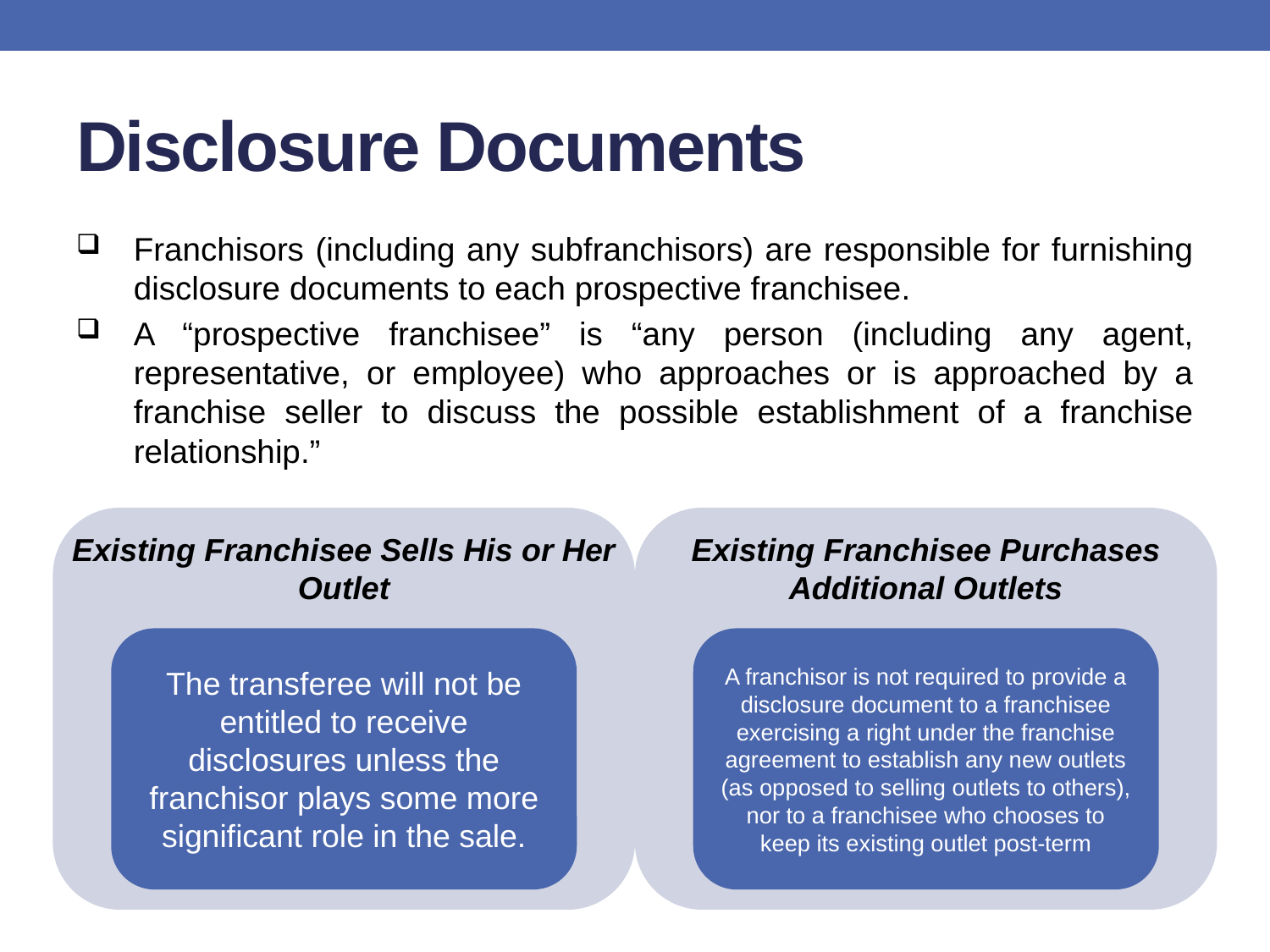

# Disclosure Documents
Franchisors (including any subfranchisors) are responsible for furnishing disclosure documents to each prospective franchisee.
A “prospective franchisee” is “any person (including any agent, representative, or employee) who approaches or is approached by a franchise seller to discuss the possible establishment of a franchise relationship.”
Existing Franchisee Sells His or Her Outlet
Existing Franchisee Purchases Additional Outlets
The transferee will not be entitled to receive disclosures unless the franchisor plays some more significant role in the sale.
A franchisor is not required to provide a disclosure document to a franchisee exercising a right under the franchise agreement to establish any new outlets (as opposed to selling outlets to others), nor to a franchisee who chooses to keep its existing outlet post-term